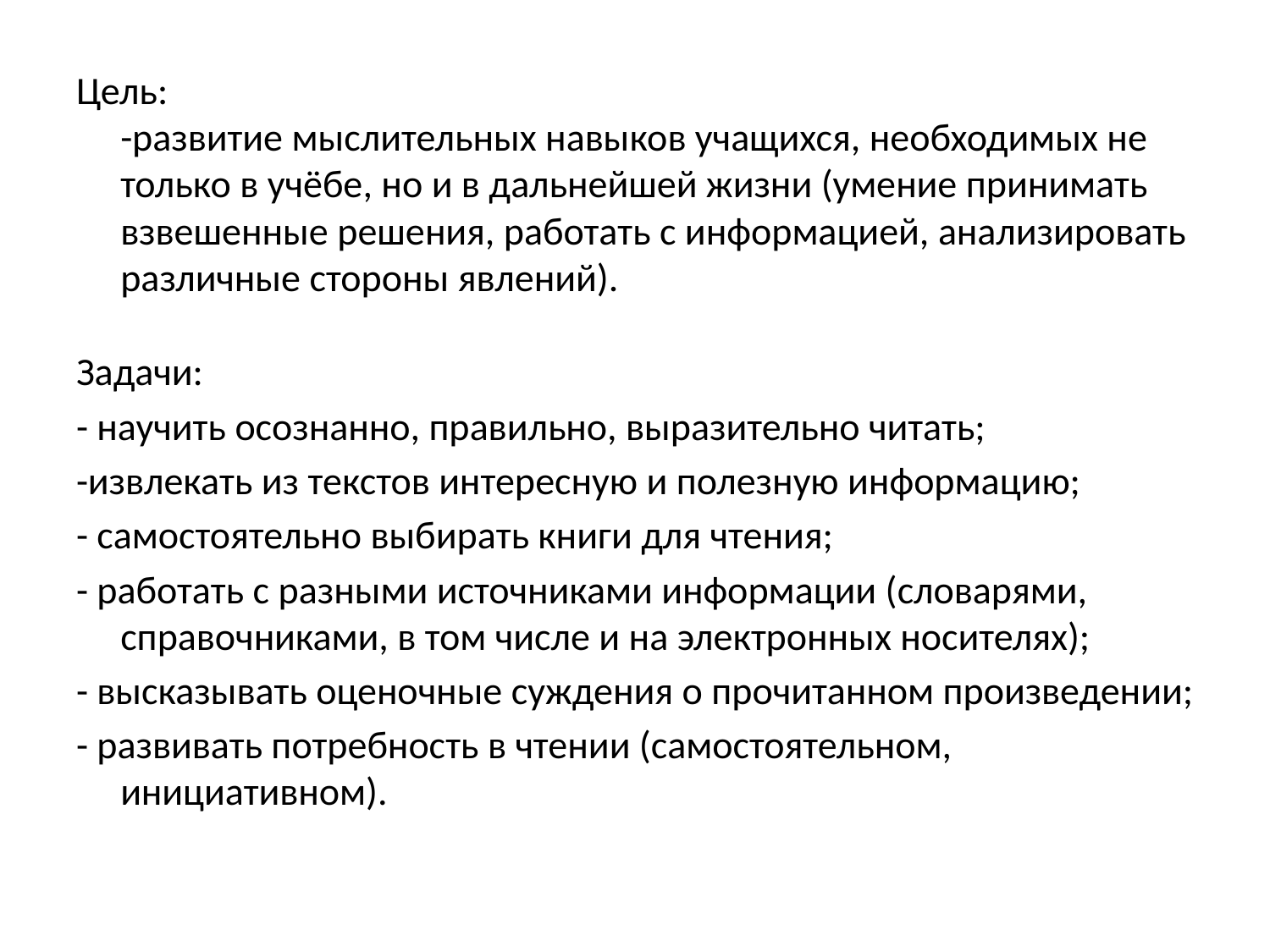

Цель:
-развитие мыслительных навыков учащихся, необходимых не только в учёбе, но и в дальнейшей жизни (умение принимать взвешенные решения, работать с информацией, анализировать различные стороны явлений).
Задачи:
- научить осознанно, правильно, выразительно читать;
-извлекать из текстов интересную и полезную информацию;
- самостоятельно выбирать книги для чтения;
- работать с разными источниками информации (словарями, справочниками, в том числе и на электронных носителях);
- высказывать оценочные суждения о прочитанном произведении;
- развивать потребность в чтении (самостоятельном, инициативном).